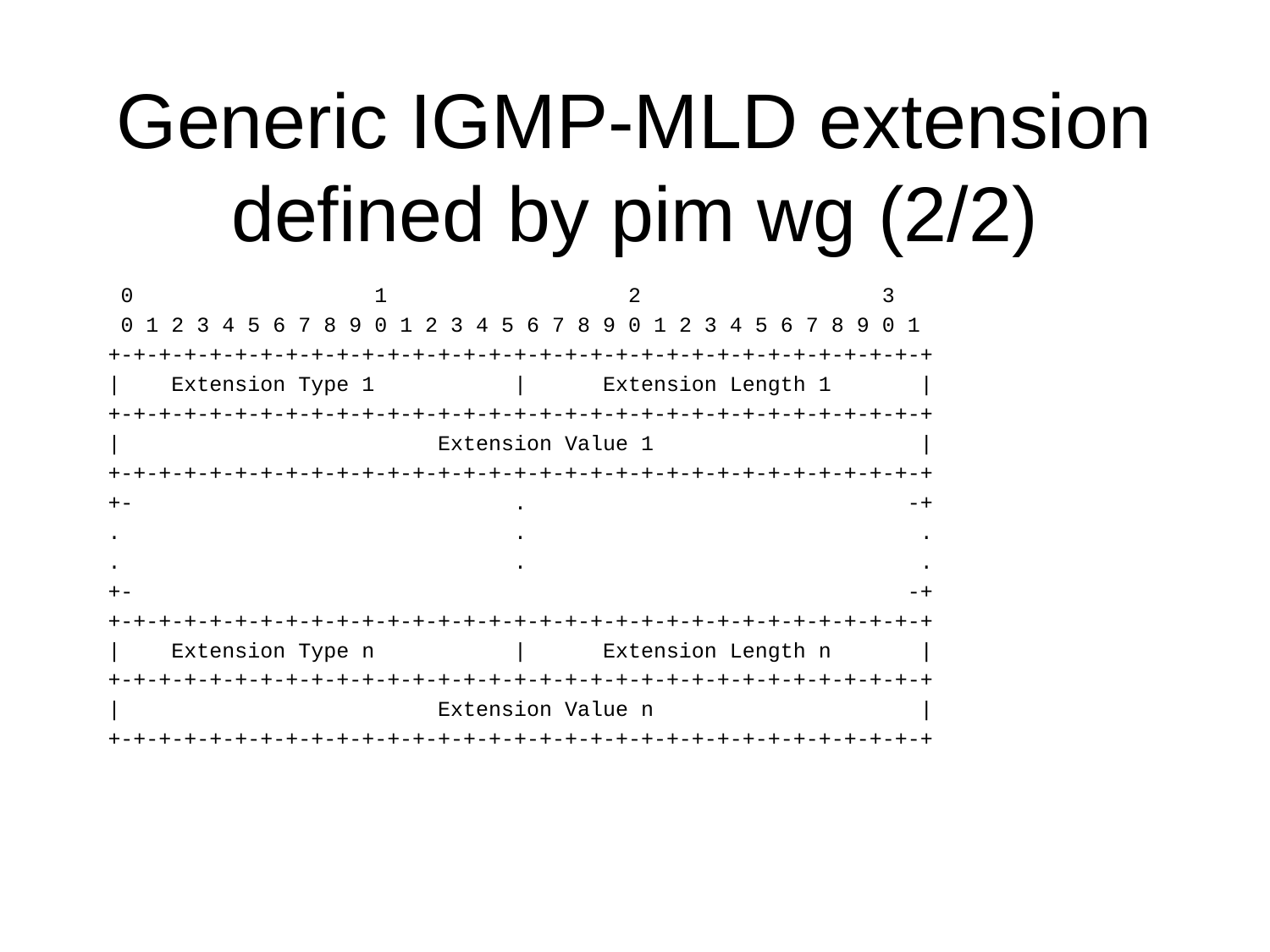

# Generic IGMP-MLD extension defined by pim wg (2/2)
 0                   1                   2                   3
 0 1 2 3 4 5 6 7 8 9 0 1 2 3 4 5 6 7 8 9 0 1 2 3 4 5 6 7 8 9 0 1
+-+-+-+-+-+-+-+-+-+-+-+-+-+-+-+-+-+-+-+-+-+-+-+-+-+-+-+-+-+-+-+-+
|    Extension Type 1           |      Extension Length 1       |
+-+-+-+-+-+-+-+-+-+-+-+-+-+-+-+-+-+-+-+-+-+-+-+-+-+-+-+-+-+-+-+-+
|                         Extension Value 1                     |
+-+-+-+-+-+-+-+-+-+-+-+-+-+-+-+-+-+-+-+-+-+-+-+-+-+-+-+-+-+-+-+-+
+-                              .                              -+
.                               .                               .
.                               .                               .
+-                                                             -+
+-+-+-+-+-+-+-+-+-+-+-+-+-+-+-+-+-+-+-+-+-+-+-+-+-+-+-+-+-+-+-+-+
|    Extension Type n           |      Extension Length n       |
+-+-+-+-+-+-+-+-+-+-+-+-+-+-+-+-+-+-+-+-+-+-+-+-+-+-+-+-+-+-+-+-+
|                         Extension Value n                     |
+-+-+-+-+-+-+-+-+-+-+-+-+-+-+-+-+-+-+-+-+-+-+-+-+-+-+-+-+-+-+-+-+